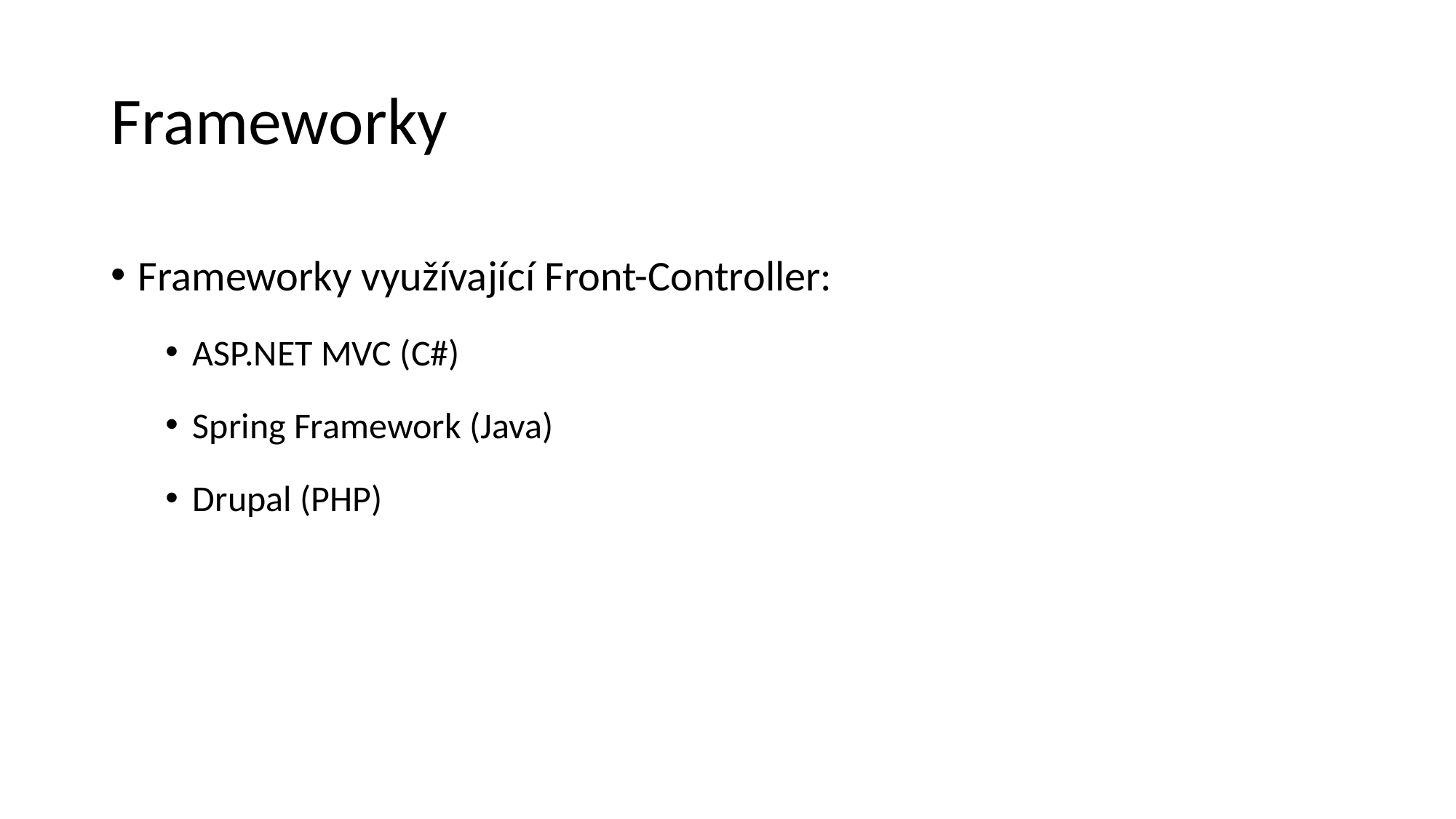

# Frameworky
Frameworky využívající Front-Controller:
ASP.NET MVC (C#)
Spring Framework (Java)
Drupal (PHP)